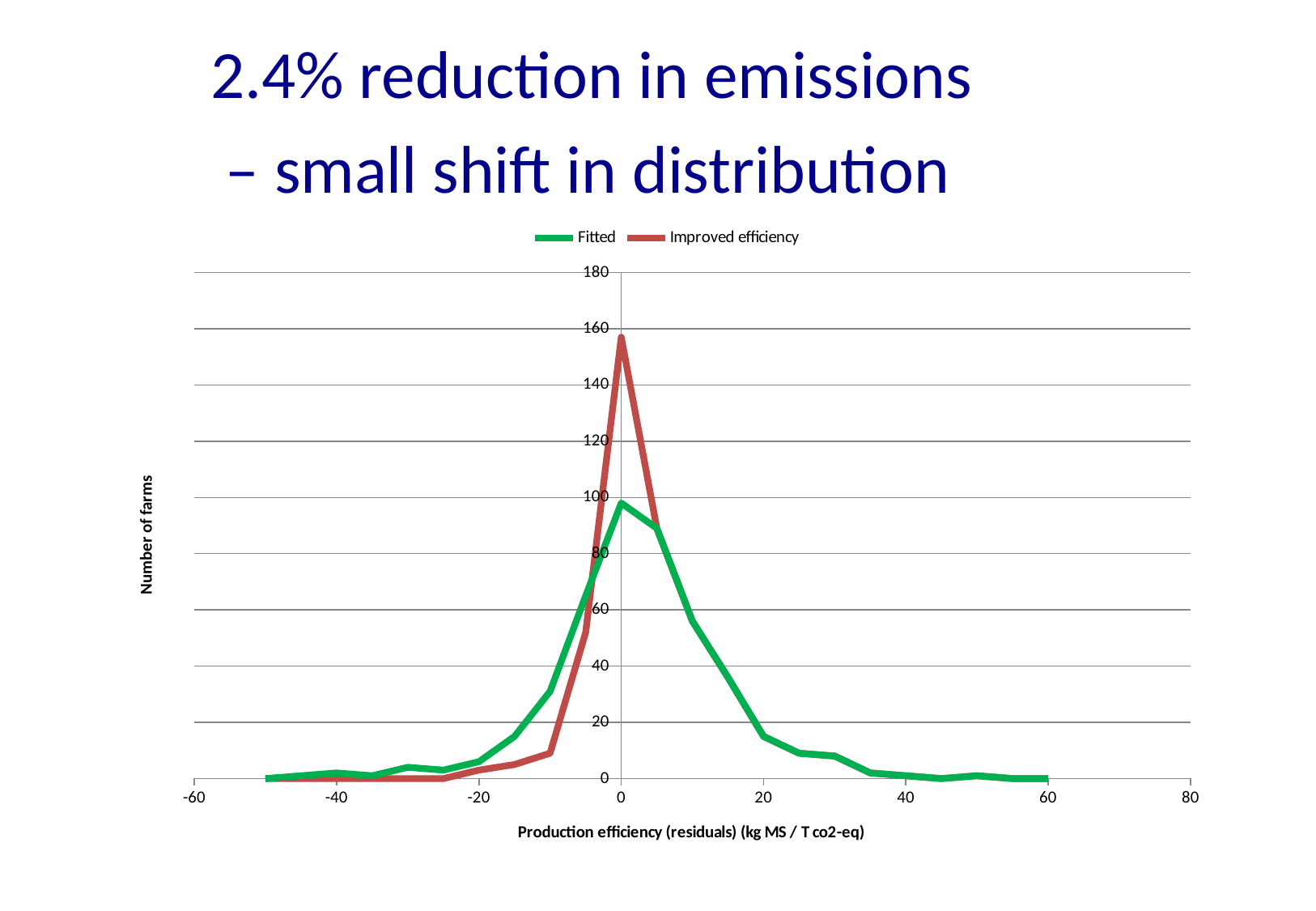

2.4% reduction in emissions
 – small shift in distribution

### Chart

| Category | Fitted | Improved efficiency |
|---|---|---|